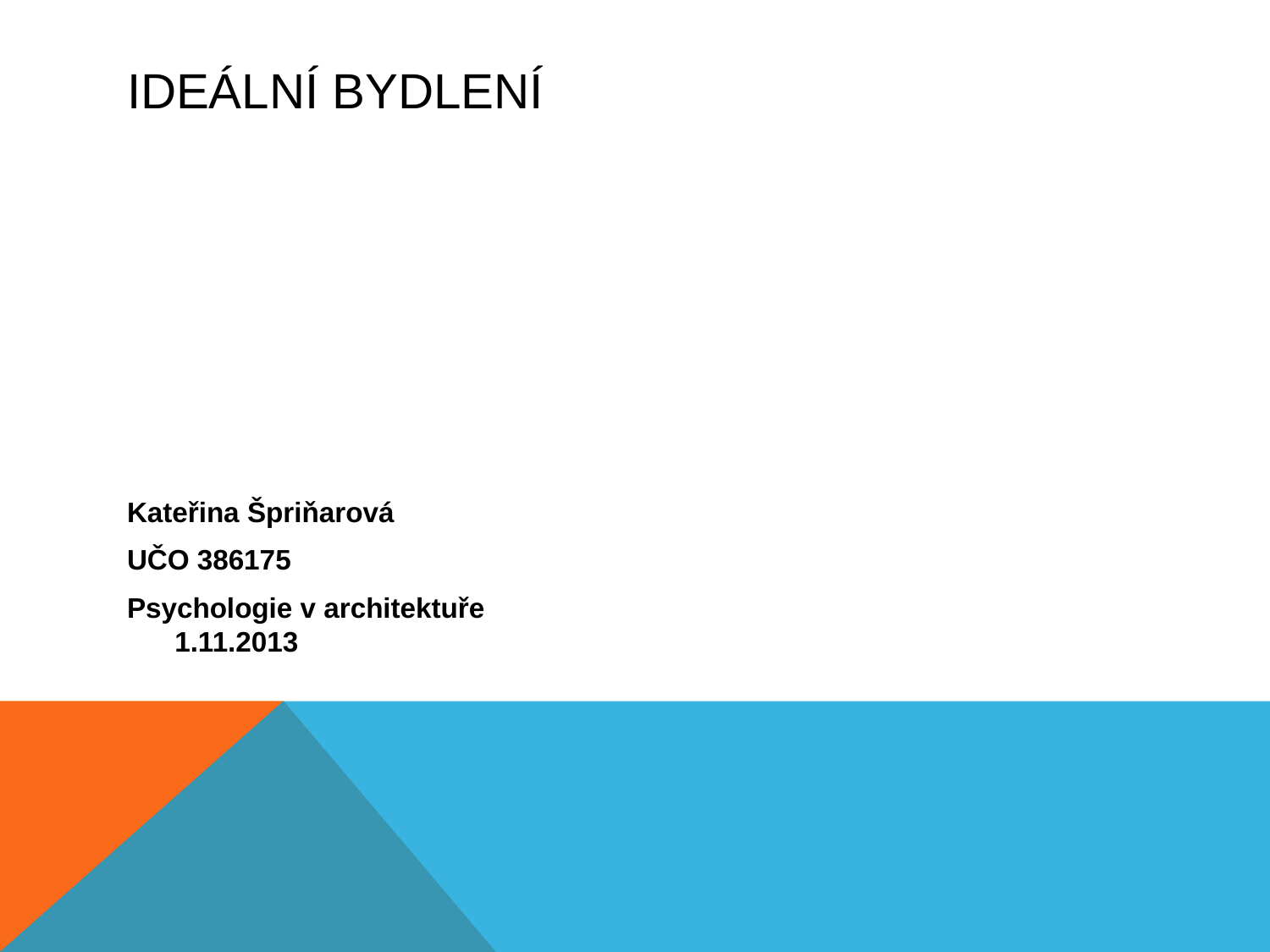

# Ideální bydlení

Kateřina Špriňarová
UČO 386175
Psychologie v architektuře 					1.11.2013